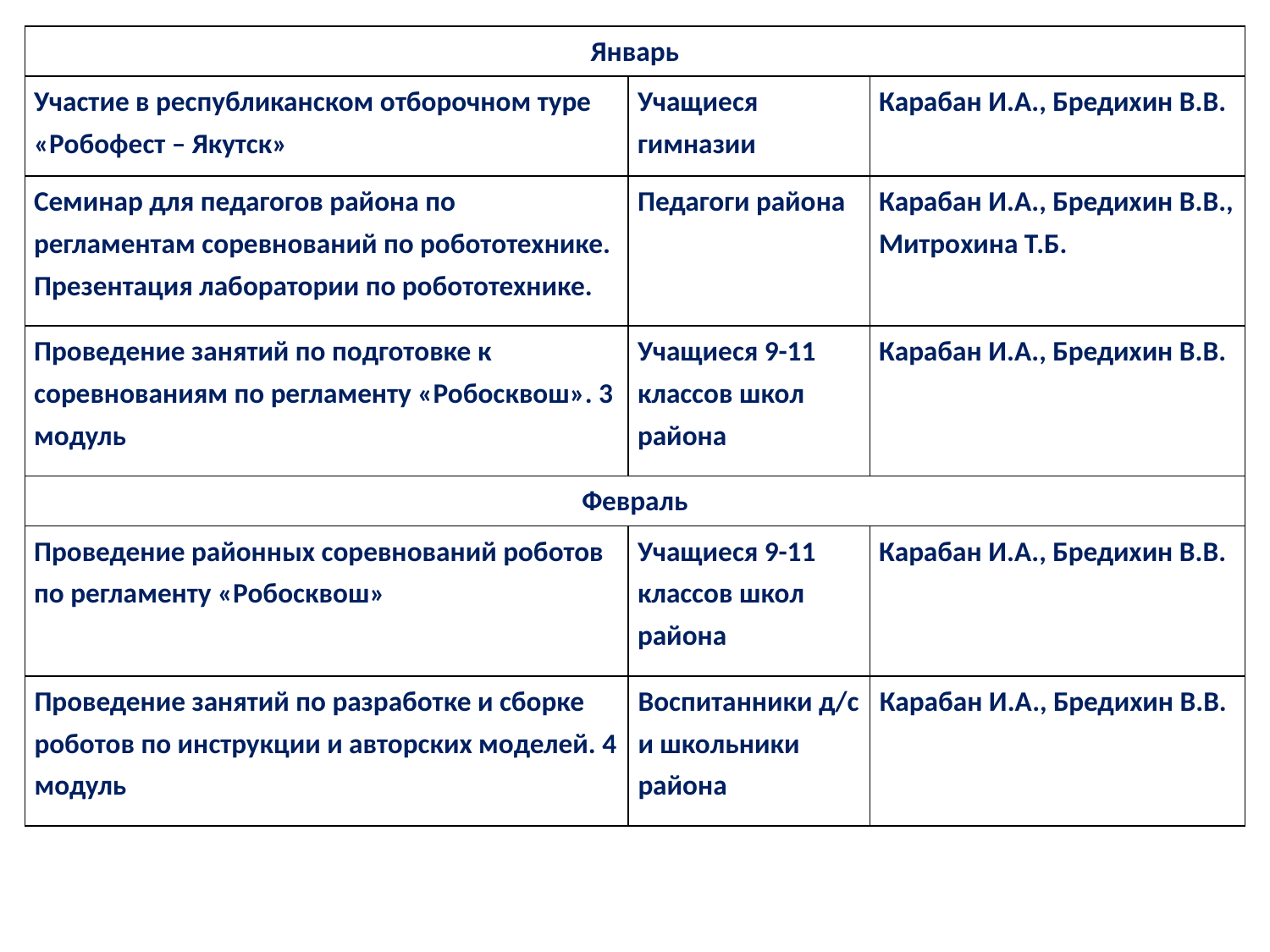

| Январь |  |  |
| --- | --- | --- |
| Участие в республиканском отборочном туре «Робофест – Якутск» | Учащиеся гимназии | Карабан И.А., Бредихин В.В. |
| Семинар для педагогов района по регламентам соревнований по робототехнике. Презентация лаборатории по робототехнике. | Педагоги района | Карабан И.А., Бредихин В.В., Митрохина Т.Б. |
| Проведение занятий по подготовке к соревнованиям по регламенту «Робосквош». 3 модуль | Учащиеся 9-11 классов школ района | Карабан И.А., Бредихин В.В. |
| Февраль |  |  |
| Проведение районных соревнований роботов по регламенту «Робосквош» | Учащиеся 9-11 классов школ района | Карабан И.А., Бредихин В.В. |
| Проведение занятий по разработке и сборке роботов по инструкции и авторских моделей. 4 модуль | Воспитанники д/с и школьники района | Карабан И.А., Бредихин В.В. |